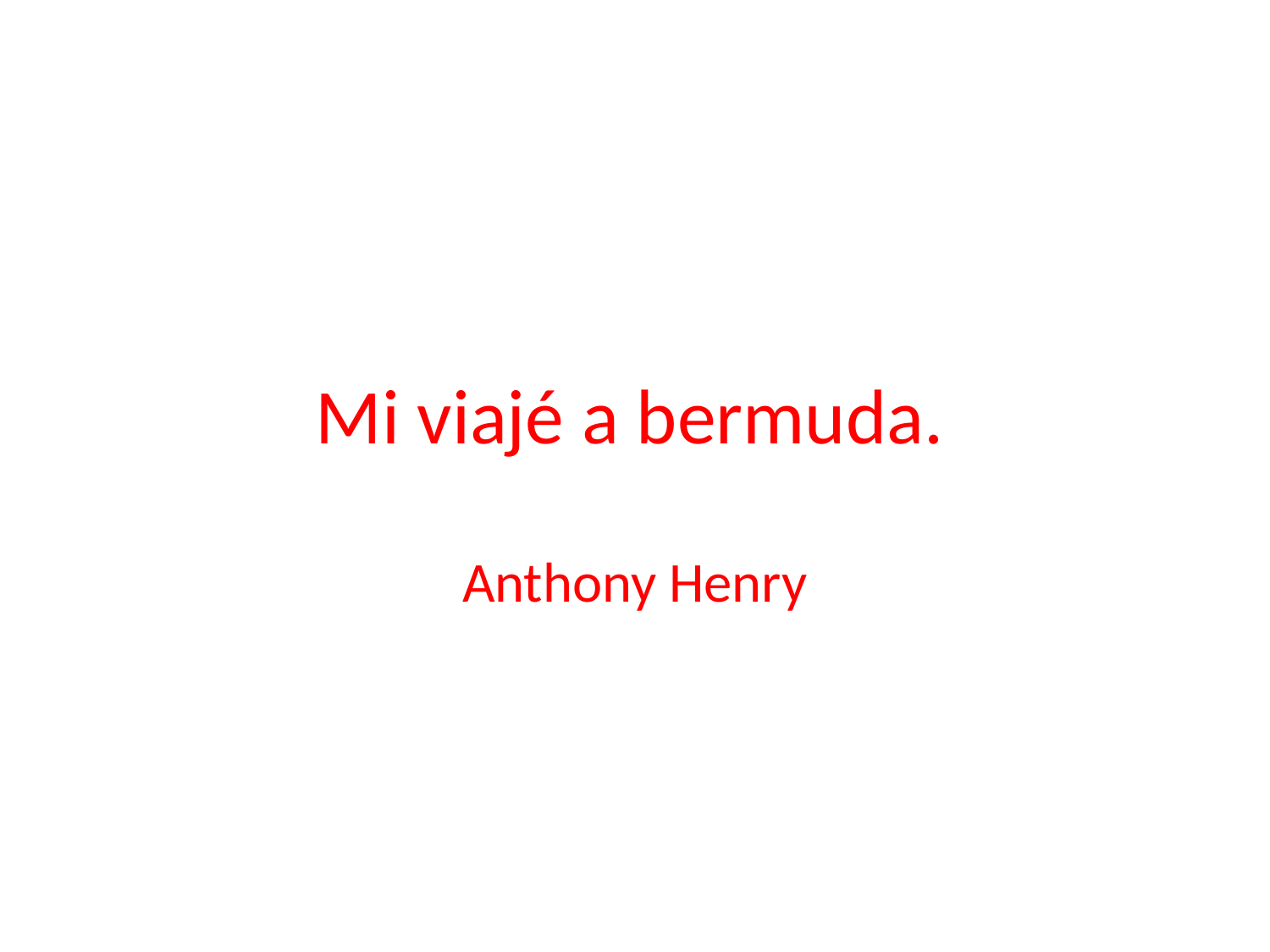

# Mi viajé a bermuda.
Anthony Henry